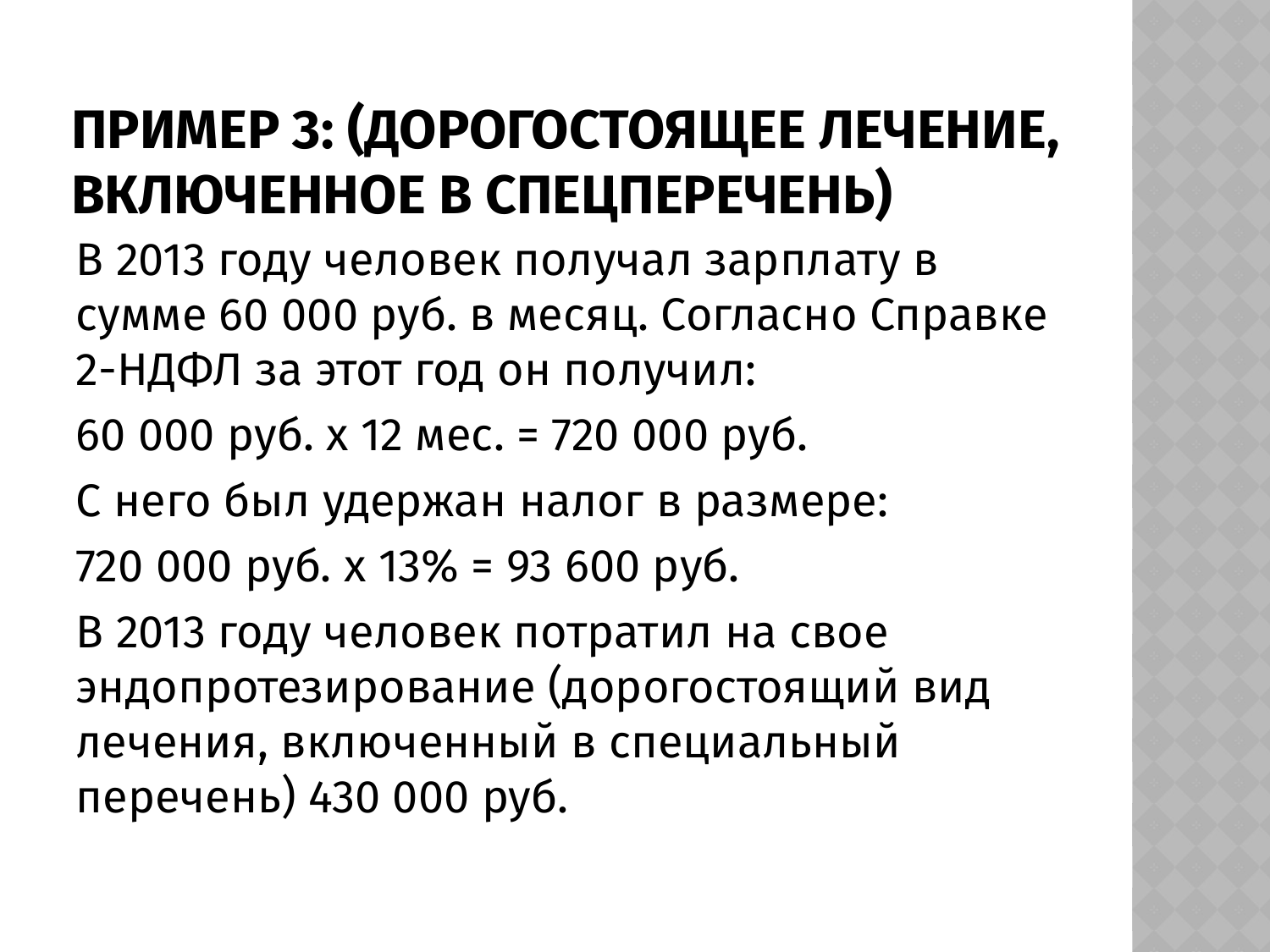

# ПРИМЕР 3: (дорогостоящее лечение, включенное в спецперечень)
В 2013 году человек получал зарплату в сумме 60 000 руб. в месяц. Согласно Справке 2-НДФЛ за этот год он получил:
60 000 руб. х 12 мес. = 720 000 руб.
С него был удержан налог в размере:
720 000 руб. х 13% = 93 600 руб.
В 2013 году человек потратил на свое эндопротезирование (дорогостоящий вид лечения, включенный в специальный перечень) 430 000 руб.